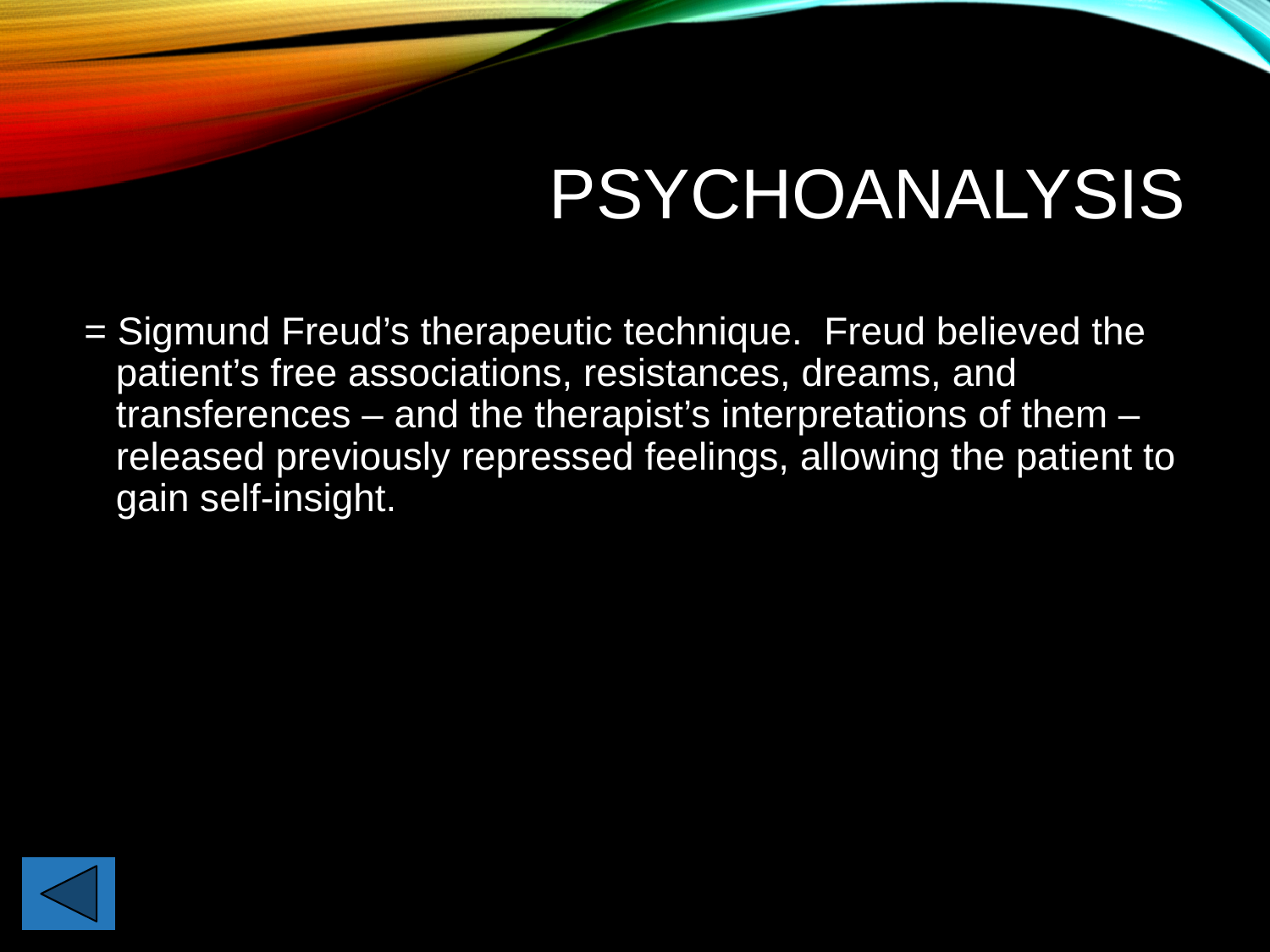

# Psychoanalysis
= Sigmund Freud’s therapeutic technique.  Freud believed the patient’s free associations, resistances, dreams, and transferences – and the therapist’s interpretations of them – released previously repressed feelings, allowing the patient to gain self-insight.